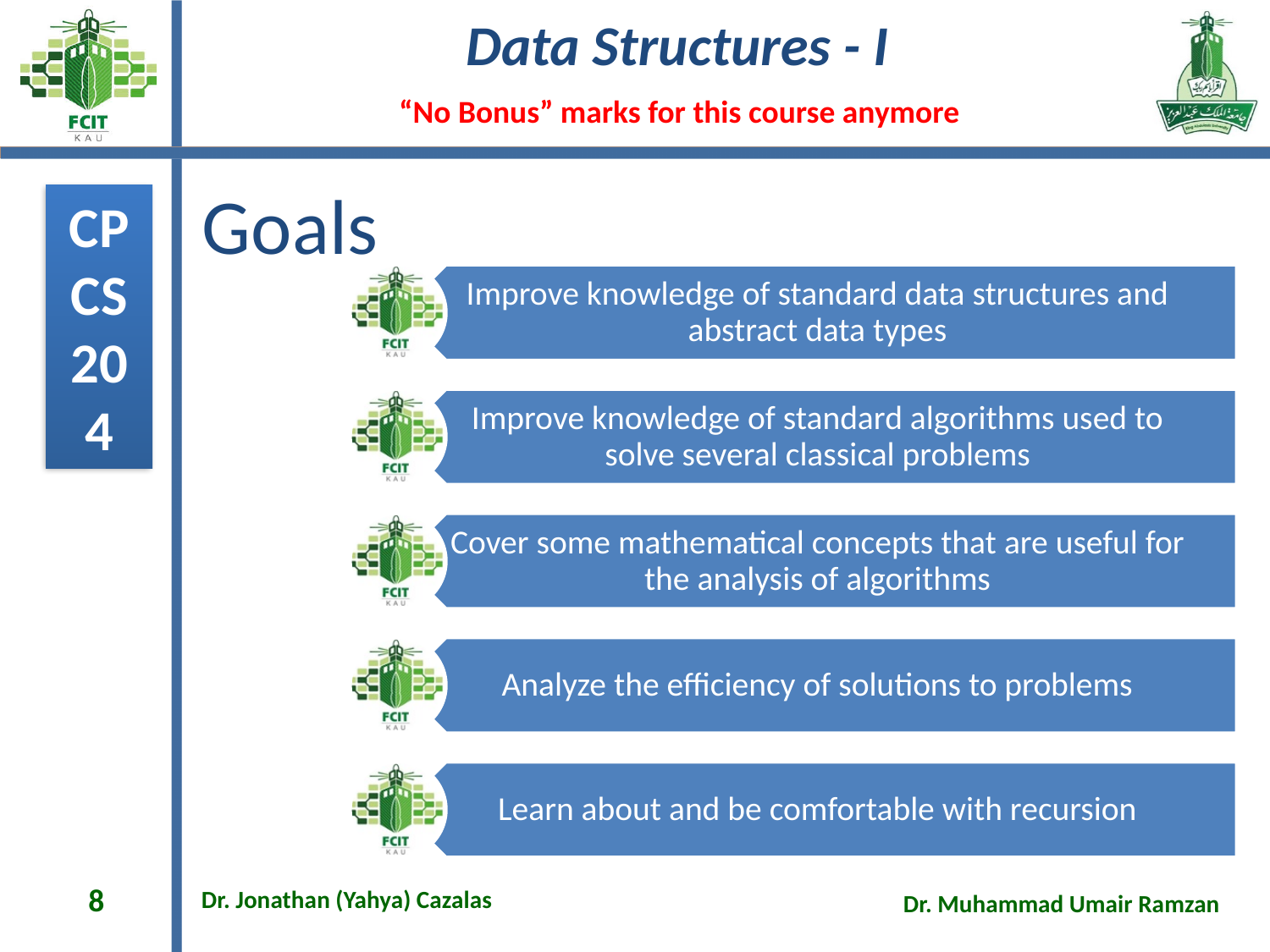

# Goals
Improve knowledge of standard data structures and abstract data types
Improve knowledge of standard algorithms used to solve several classical problems
Cover some mathematical concepts that are useful for the analysis of algorithms
Analyze the efficiency of solutions to problems
Learn about and be comfortable with recursion
8